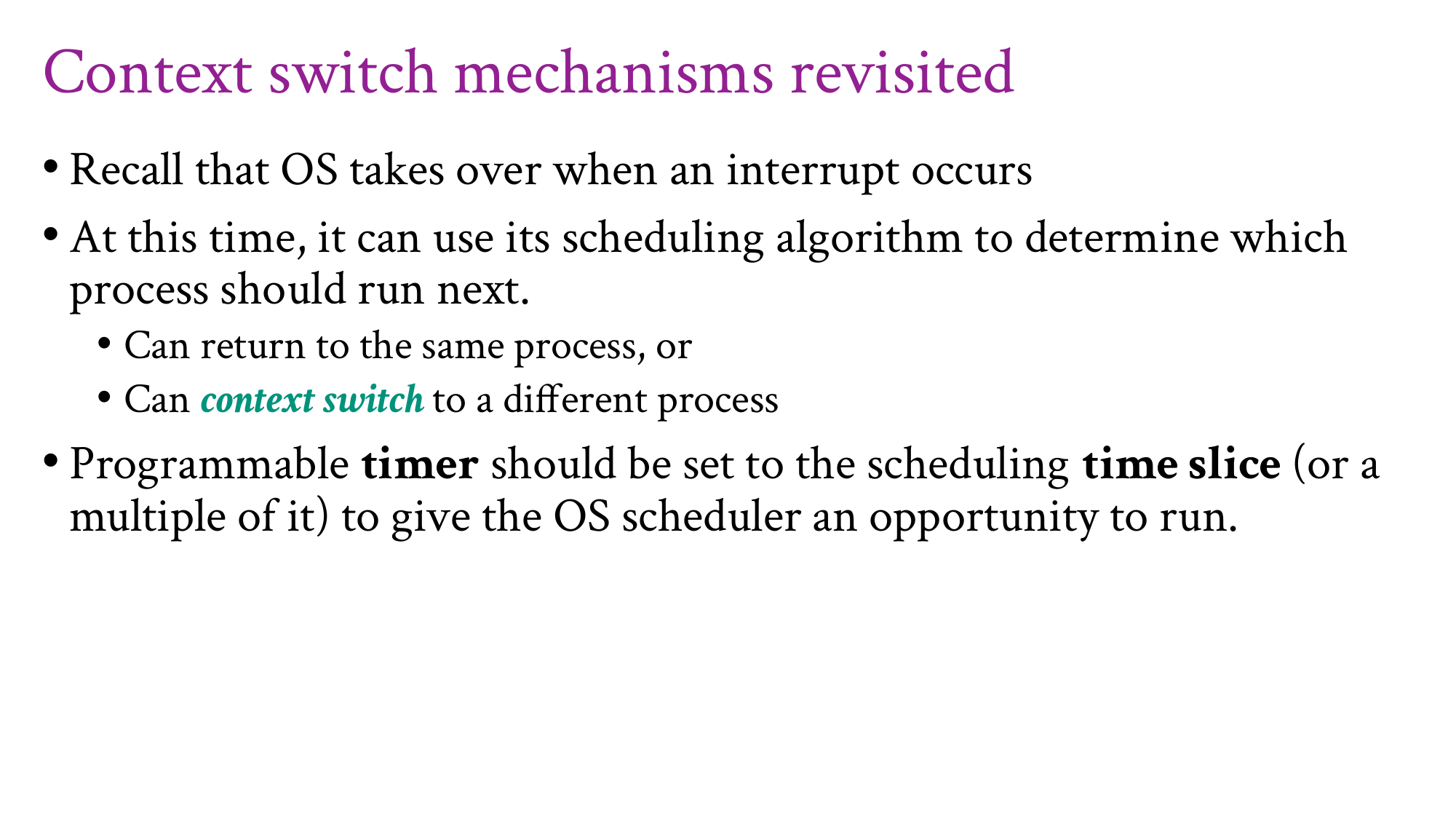

# Context switch mechanisms revisited
Recall that OS takes over when an interrupt occurs
At this time, it can use its scheduling algorithm to determine which process should run next.
Can return to the same process, or
Can context switch to a different process
Programmable timer should be set to the scheduling time slice (or a multiple of it) to give the OS scheduler an opportunity to run.